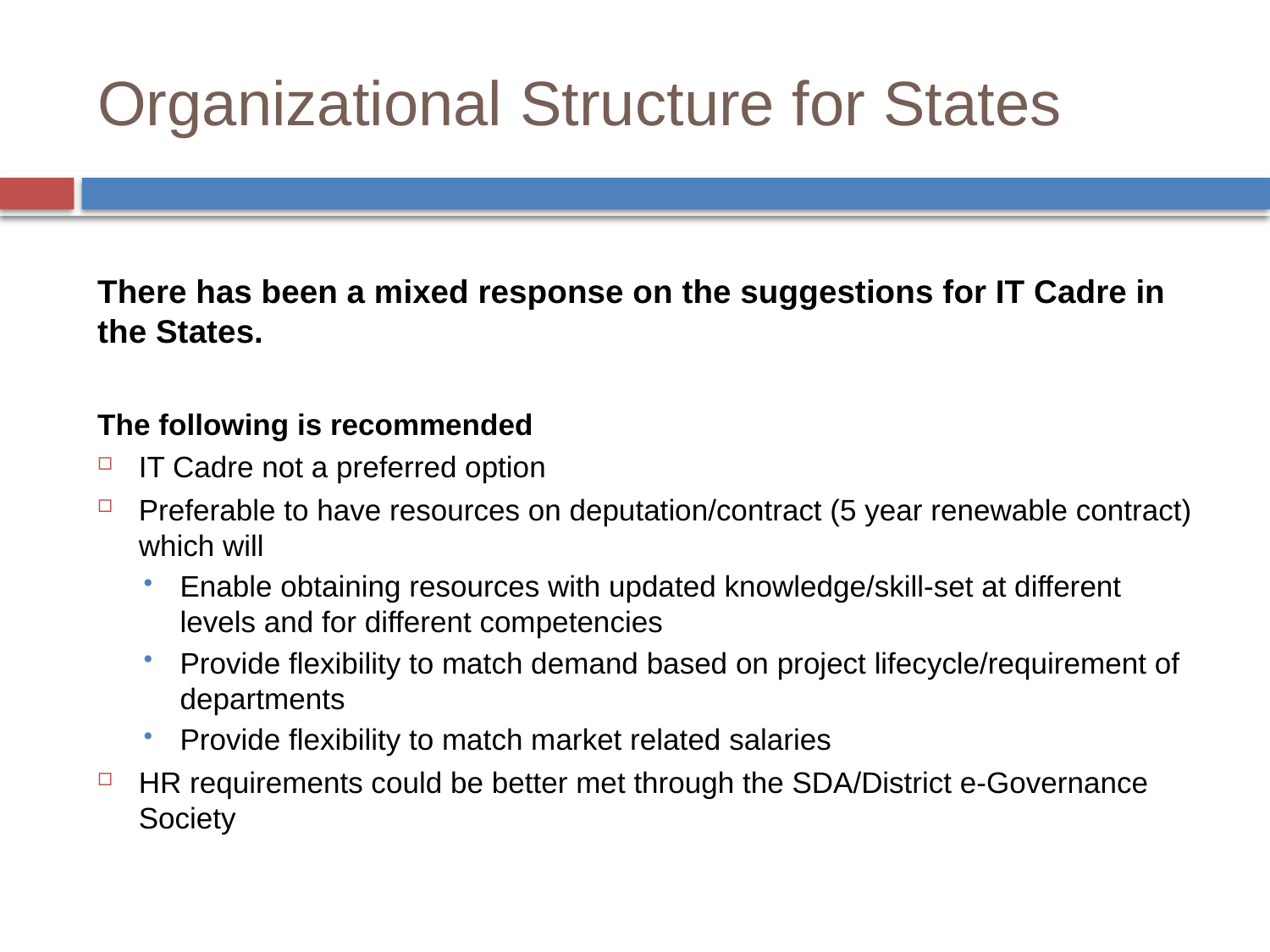

# Organizational Structure for States

There has been a mixed response on the suggestions for IT Cadre in the States.

The following is recommended
IT Cadre not a preferred option
Preferable to have resources on deputation/contract (5 year renewable contract) which will
Enable obtaining resources with updated knowledge/skill-set at different levels and for different competencies
Provide flexibility to match demand based on project lifecycle/requirement of departments
Provide flexibility to match market related salaries
HR requirements could be better met through the SDA/District e-Governance Society